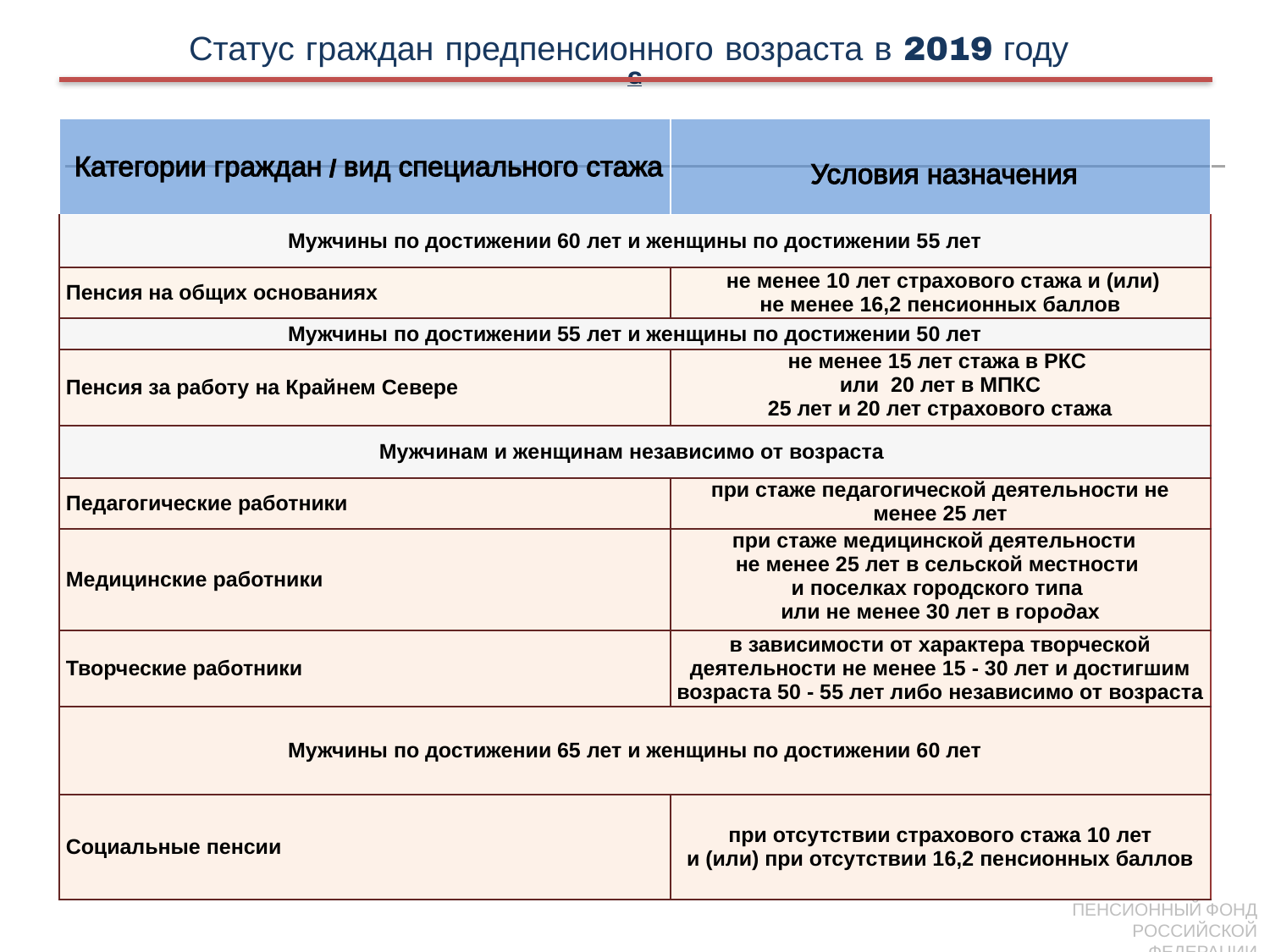

Статус граждан предпенсионного возраста в 2019 году
G
| Категории граждан / вид специального стажа | Условия назначения |
| --- | --- |
| Мужчины по достижении 60 лет и женщины по достижении 55 лет |  |
| Пенсия на общих основаниях | не менее 10 лет страхового стажа и (или) не менее 16,2 пенсионных баллов |
| Мужчины по достижении 55 лет и женщины по достижении 50 лет |  |
| Пенсия за работу на Крайнем Севере | не менее 15 лет стажа в РКС или 20 лет в МПКС 25 лет и 20 лет страхового стажа |
| Мужчинам и женщинам независимо от возраста |  |
| Педагогические работники | при стаже педагогической деятельности не менее 25 лет |
| Медицинские работники | при стаже медицинской деятельности не менее 25 лет в сельской местности и поселках городского типа или не менее 30 лет в городах |
| Творческие работники | в зависимости от характера творческой деятельности не менее 15 - 30 лет и достигшим возраста 50 - 55 лет либо независимо от возраста |
| Мужчины по достижении 65 лет и женщины по достижении 60 лет |  |
| Социальные пенсии | при отсутствии страхового стажа 10 лет и (или) при отсутствии 16,2 пенсионных баллов |